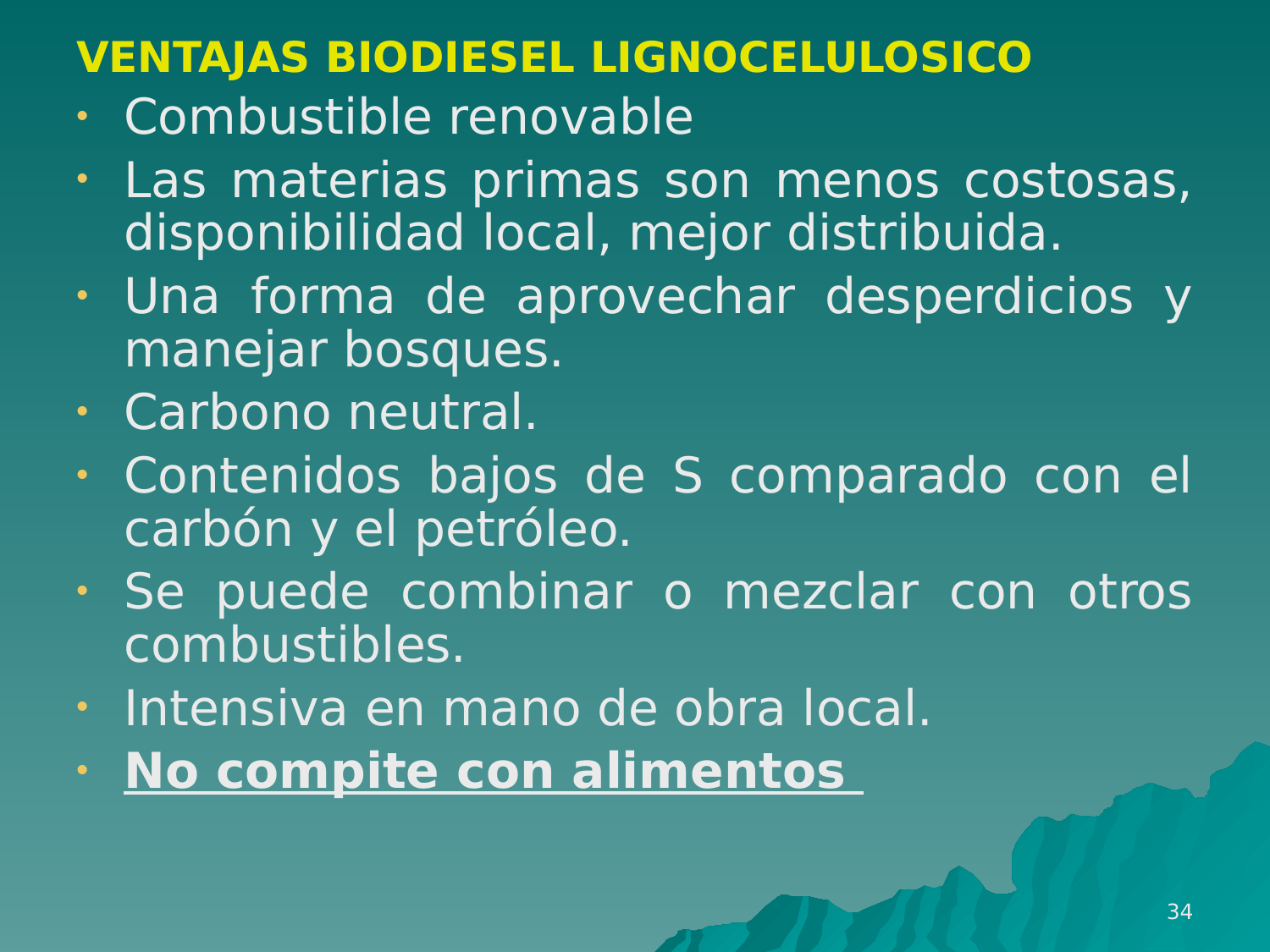

VENTAJAS BIODIESEL LIGNOCELULOSICO
Combustible renovable
Las materias primas son menos costosas, disponibilidad local, mejor distribuida.
Una forma de aprovechar desperdicios y manejar bosques.
Carbono neutral.
Contenidos bajos de S comparado con el carbón y el petróleo.
Se puede combinar o mezclar con otros combustibles.
Intensiva en mano de obra local.
No compite con alimentos

34